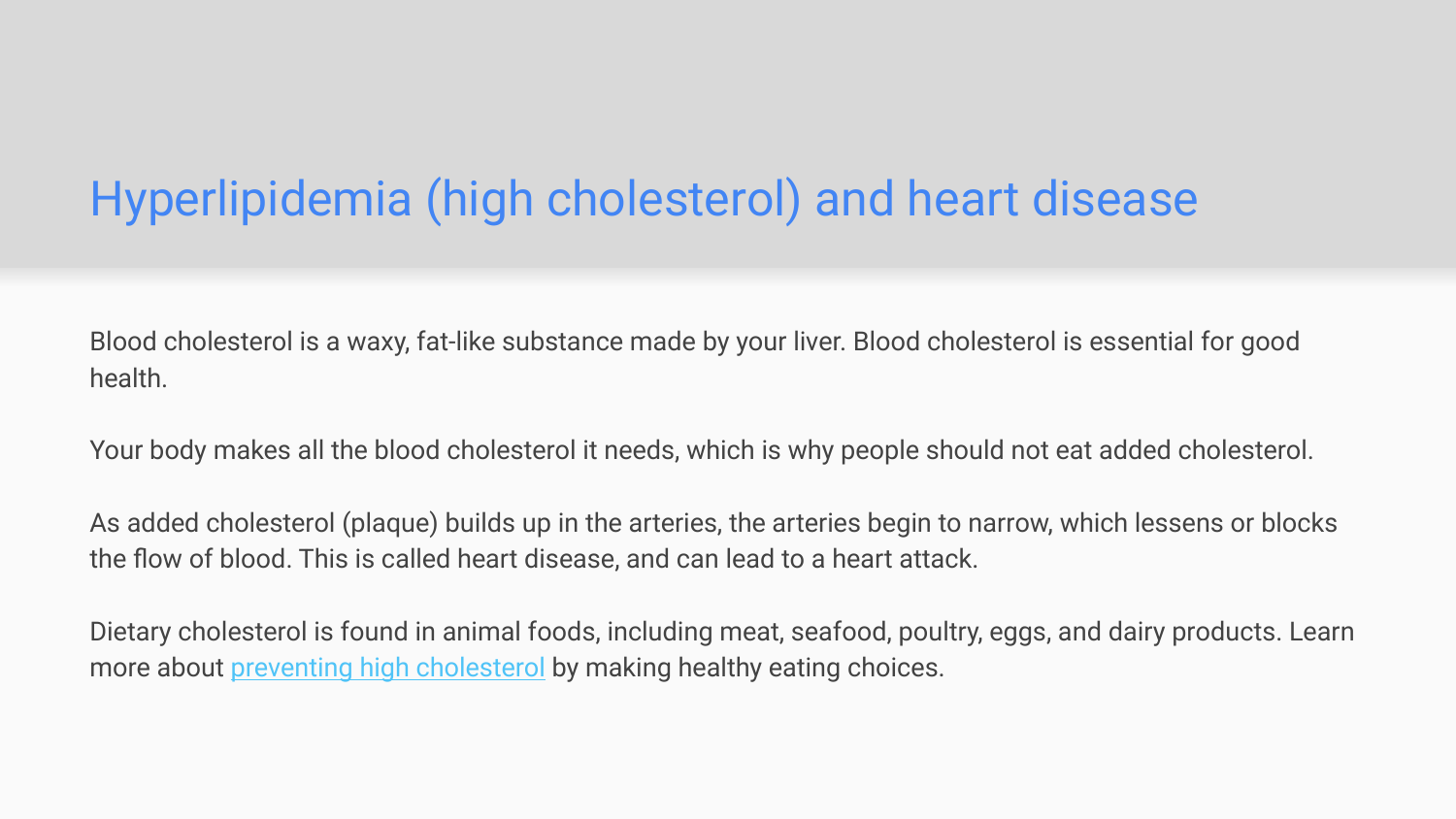

# Hyperlipidemia (high cholesterol) and heart disease
Blood cholesterol is a waxy, fat-like substance made by your liver. Blood cholesterol is essential for good health.

Your body makes all the blood cholesterol it needs, which is why people should not eat added cholesterol.

As added cholesterol (plaque) builds up in the arteries, the arteries begin to narrow, which lessens or blocks the flow of blood. This is called heart disease, and can lead to a heart attack.

Dietary cholesterol is found in animal foods, including meat, seafood, poultry, eggs, and dairy products. Learn more about preventing high cholesterol by making healthy eating choices.